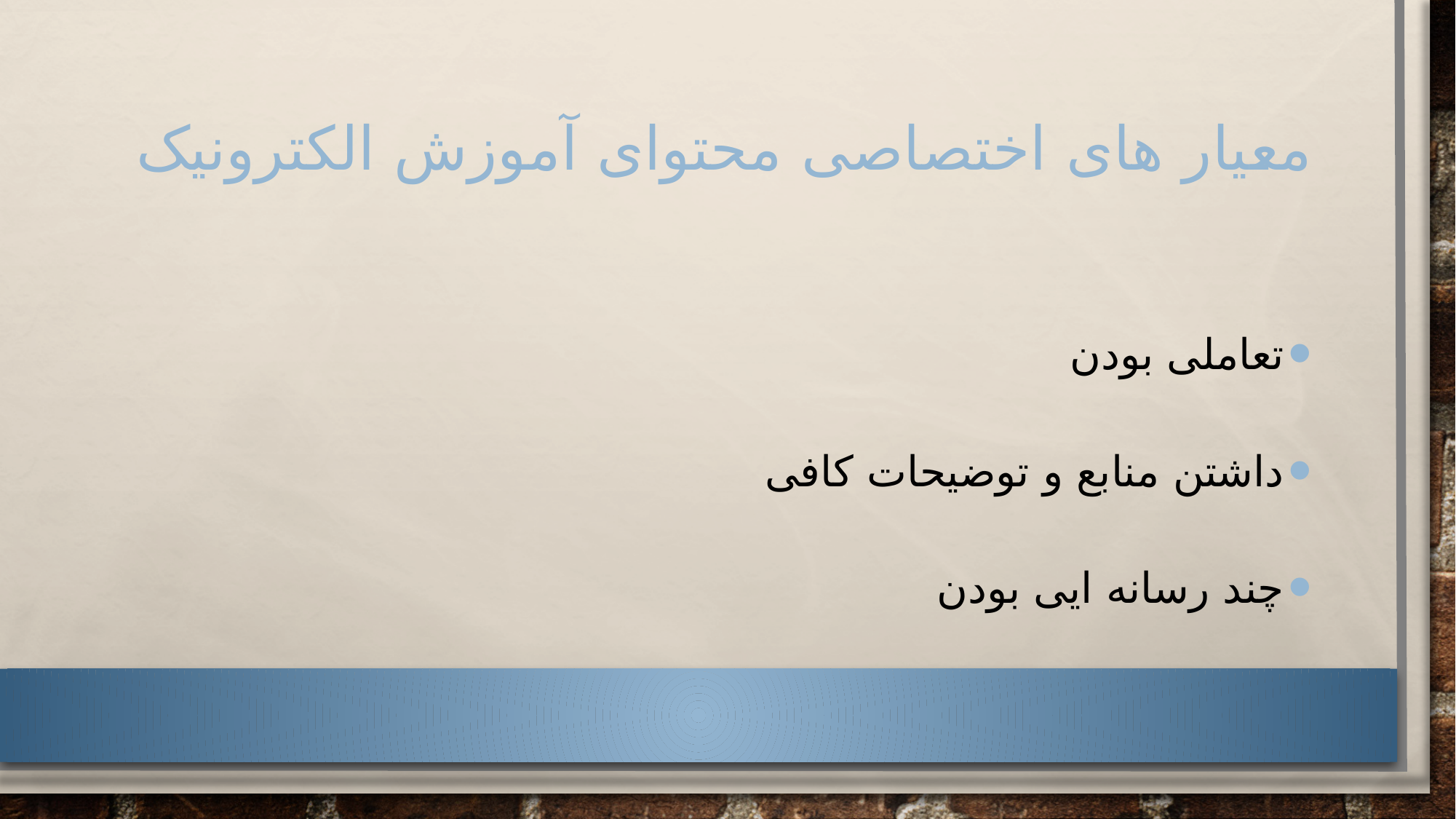

# معیار های اختصاصی محتوای آموزش الکترونیک
تعاملی بودن
داشتن منابع و توضیحات کافی
چند رسانه ایی بودن